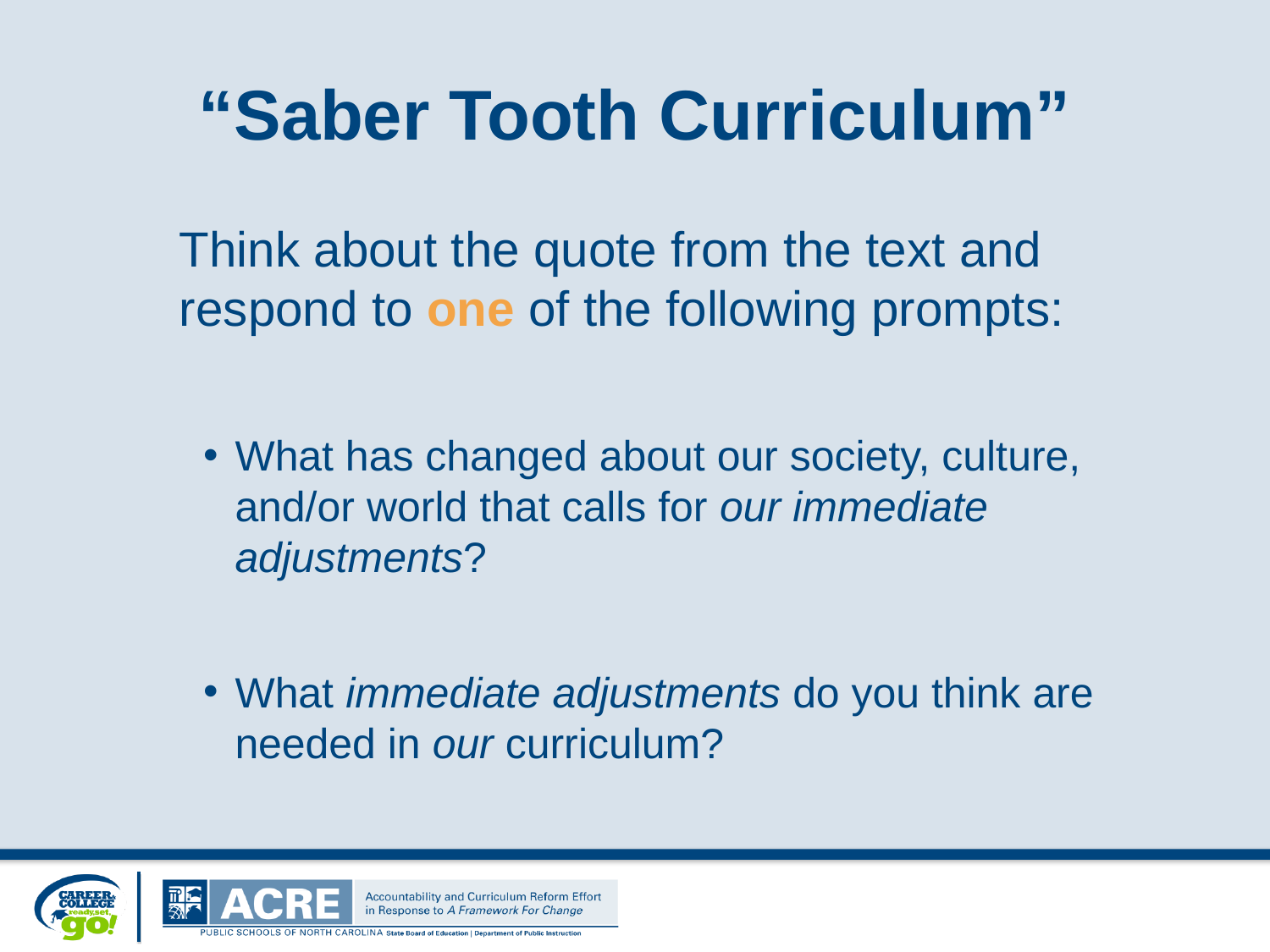

# “Saber Tooth Curriculum”
	Think about the quote from the text and respond to one of the following prompts:

What has changed about our society, culture, and/or world that calls for our immediate adjustments?

What immediate adjustments do you think are needed in our curriculum?